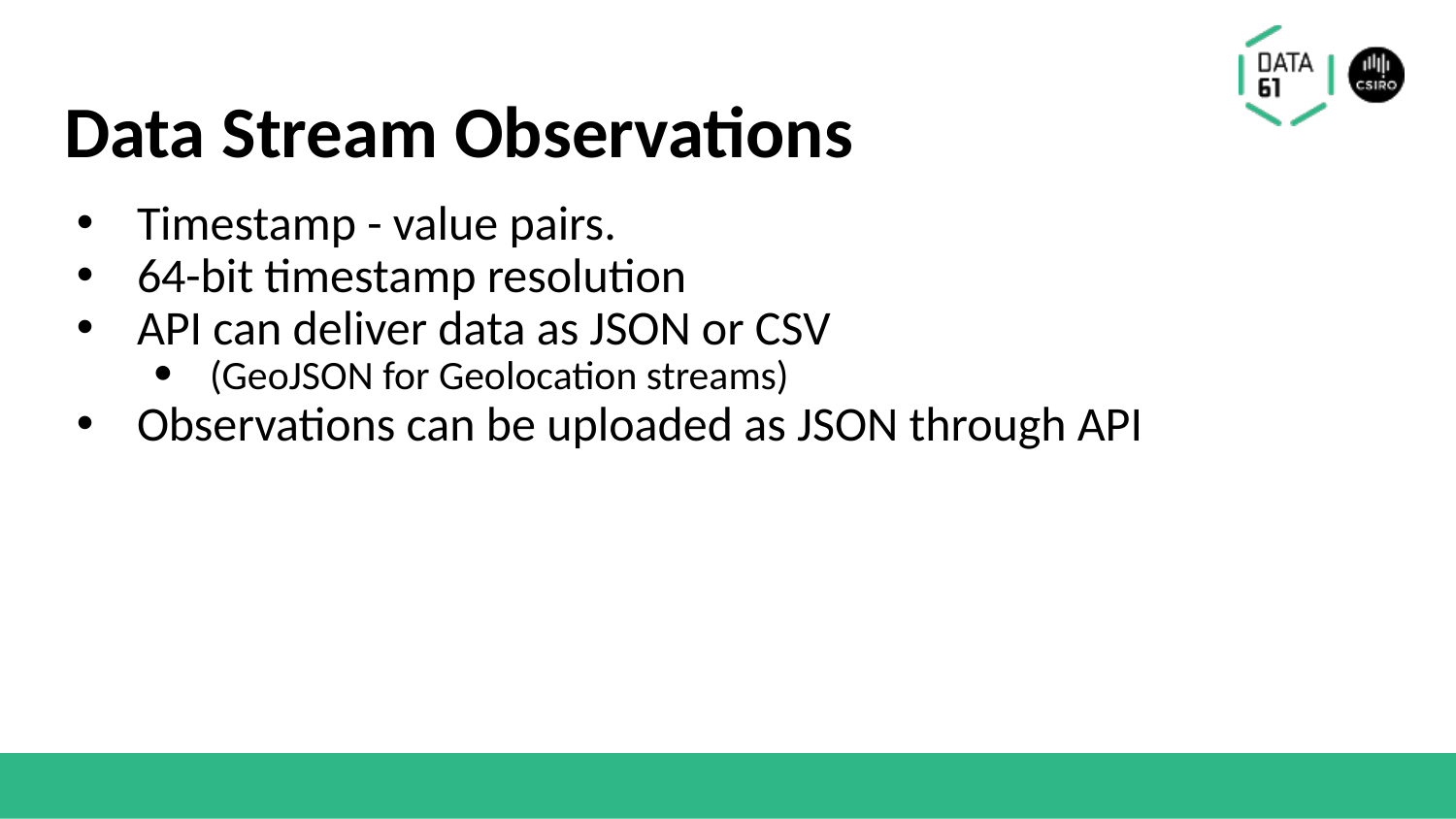

# Data Stream Observations
Timestamp - value pairs.
64-bit timestamp resolution
API can deliver data as JSON or CSV
(GeoJSON for Geolocation streams)
Observations can be uploaded as JSON through API